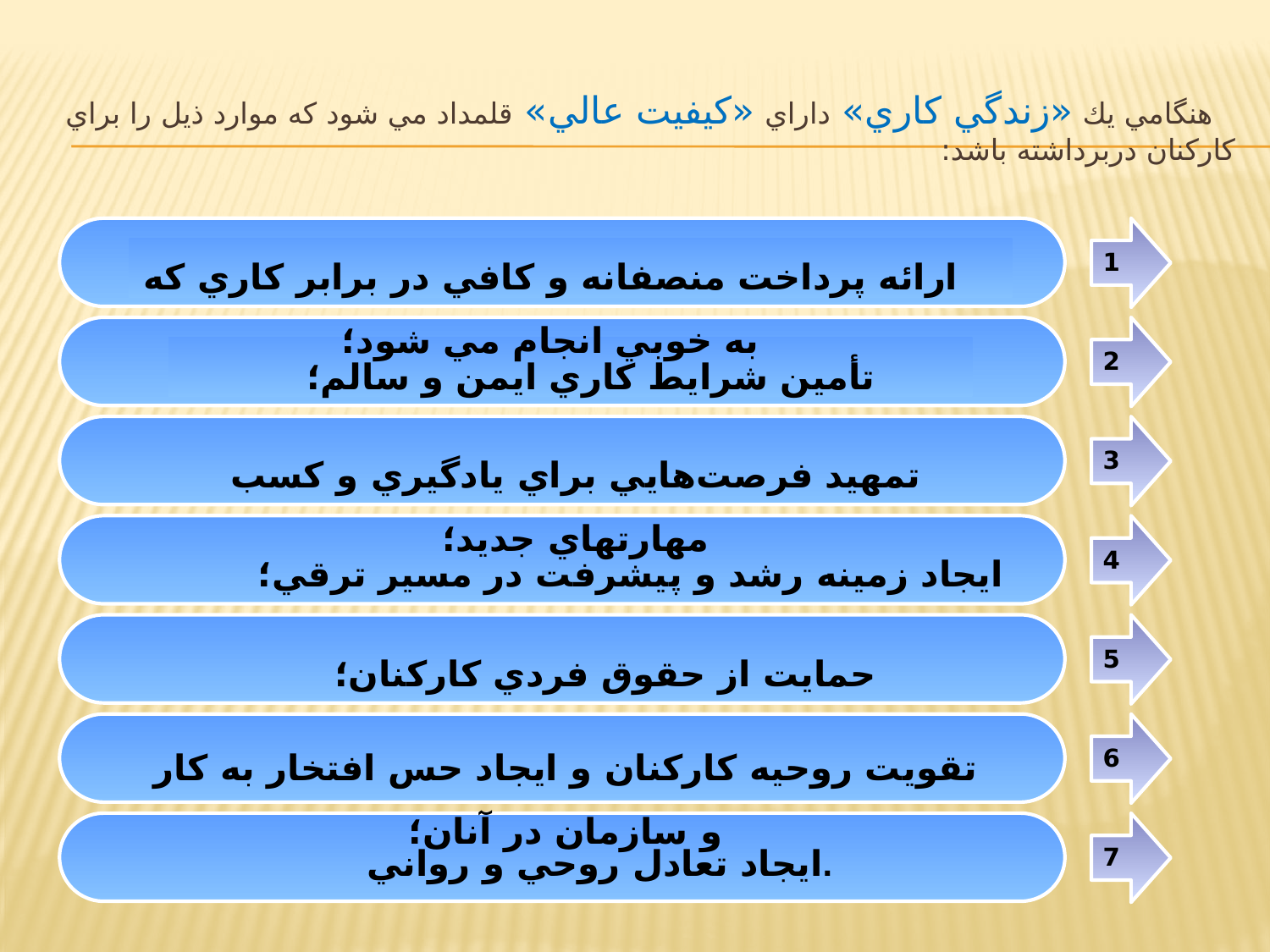

# هنگامي يك «زندگي كاري» داراي «كيفيت عالي» قلمداد مي شود كه موارد ذيل را براي كاركنان دربرداشته باشد:

1
ارائه پرداخت منصفانه و كافي در برابر كاري كه به خوبي انجام مي شود؛

2
تأمين شرايط كاري ايمن و سالم؛

3
تمهيد فرصت‌هايي براي يادگيري و كسب مهارتهاي جديد؛

4
ايجاد زمينه رشد و پيشرفت در مسير ترقي؛

5
حمايت از حقوق فردي كاركنان؛

6
تقويت روحيه كاركنان و ايجاد حس افتخار به كار و سازمان در آنان؛

ايجاد تعادل روحي و رواني.
7